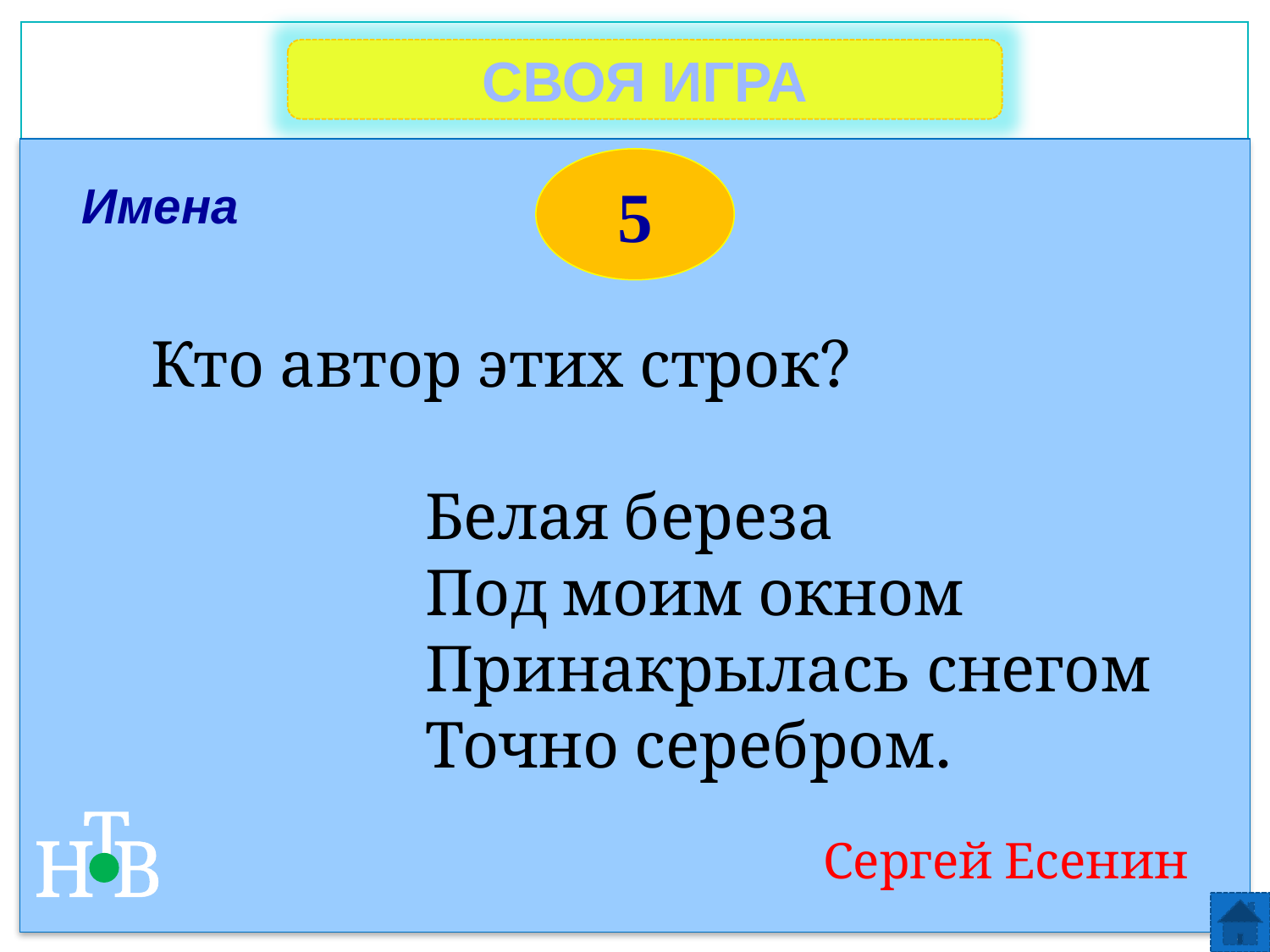

СВОЯ ИГРА

5
Имена
Кто автор этих строк?

                  Белая береза
                  Под моим окном
                  Принакрылась снегом
                  Точно серебром.
Т
Н
В
Сергей Есенин